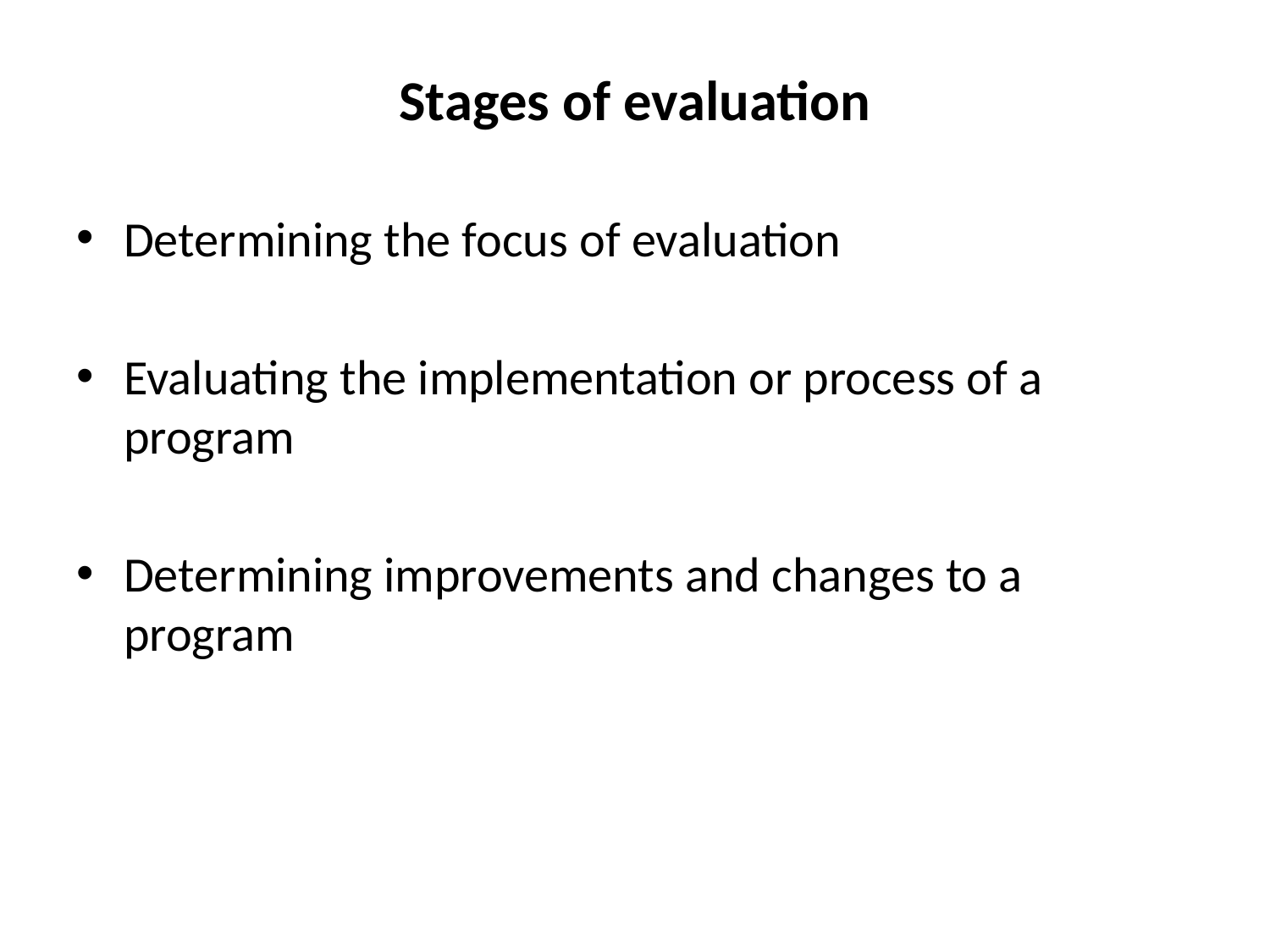

# Stages of evaluation
Determining the focus of evaluation

Evaluating the implementation or process of a program

Determining improvements and changes to a program